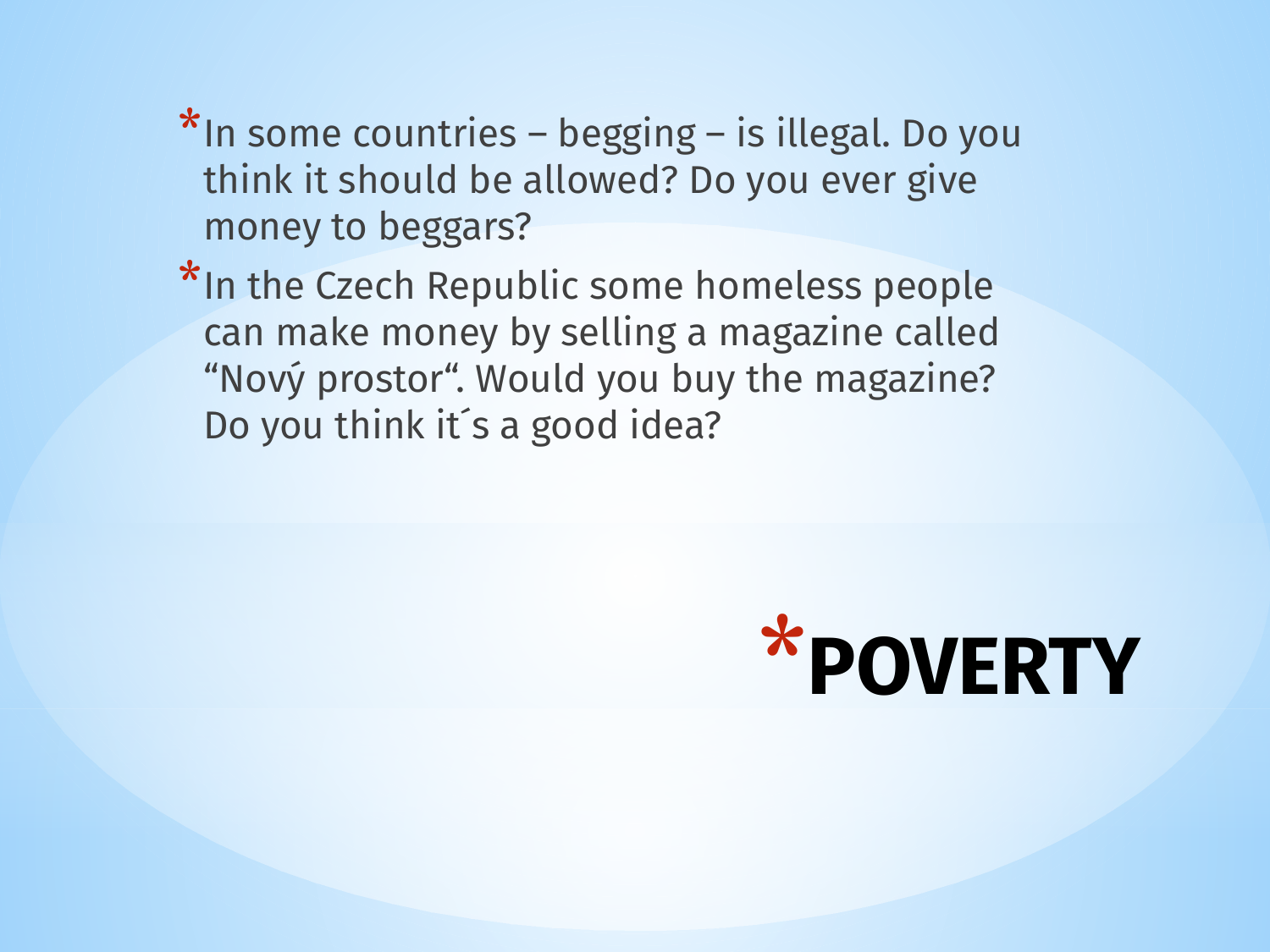

In some countries – begging – is illegal. Do you think it should be allowed? Do you ever give money to beggars?
In the Czech Republic some homeless people can make money by selling a magazine called “Nový prostor“. Would you buy the magazine? Do you think it´s a good idea?
# POVERTY